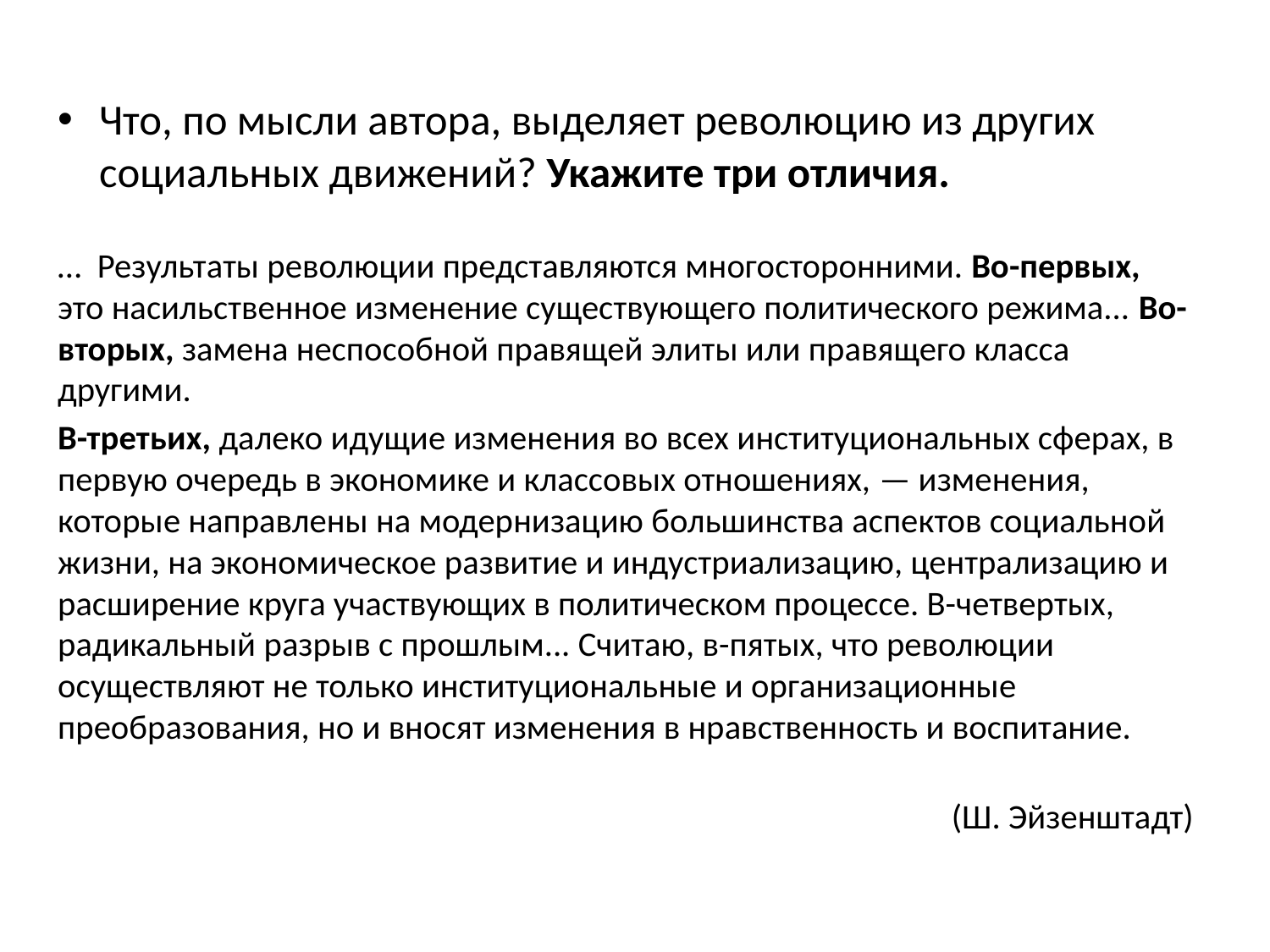

Что, по мысли автора, выделяет революцию из других социальных движений? Укажите три отличия.
…  Результаты революции представляются многосторонними. Во-первых, это насильственное изменение существующего политического режима... Во-вторых, замена неспособной правящей элиты или правящего класса другими.
В-третьих, далеко идущие изменения во всех институциональных сферах, в первую очередь в экономике и классовых отношениях, — изменения, которые направлены на модернизацию большинства аспектов социальной жизни, на экономическое развитие и индустриализацию, централизацию и расширение круга участвующих в политическом процессе. В-четвертых, радикальный разрыв с прошлым... Считаю, в-пятых, что революции осуществляют не только институциональные и организационные преобразования, но и вносят изменения в нравственность и воспитание.
(Ш. Эйзенштадт)